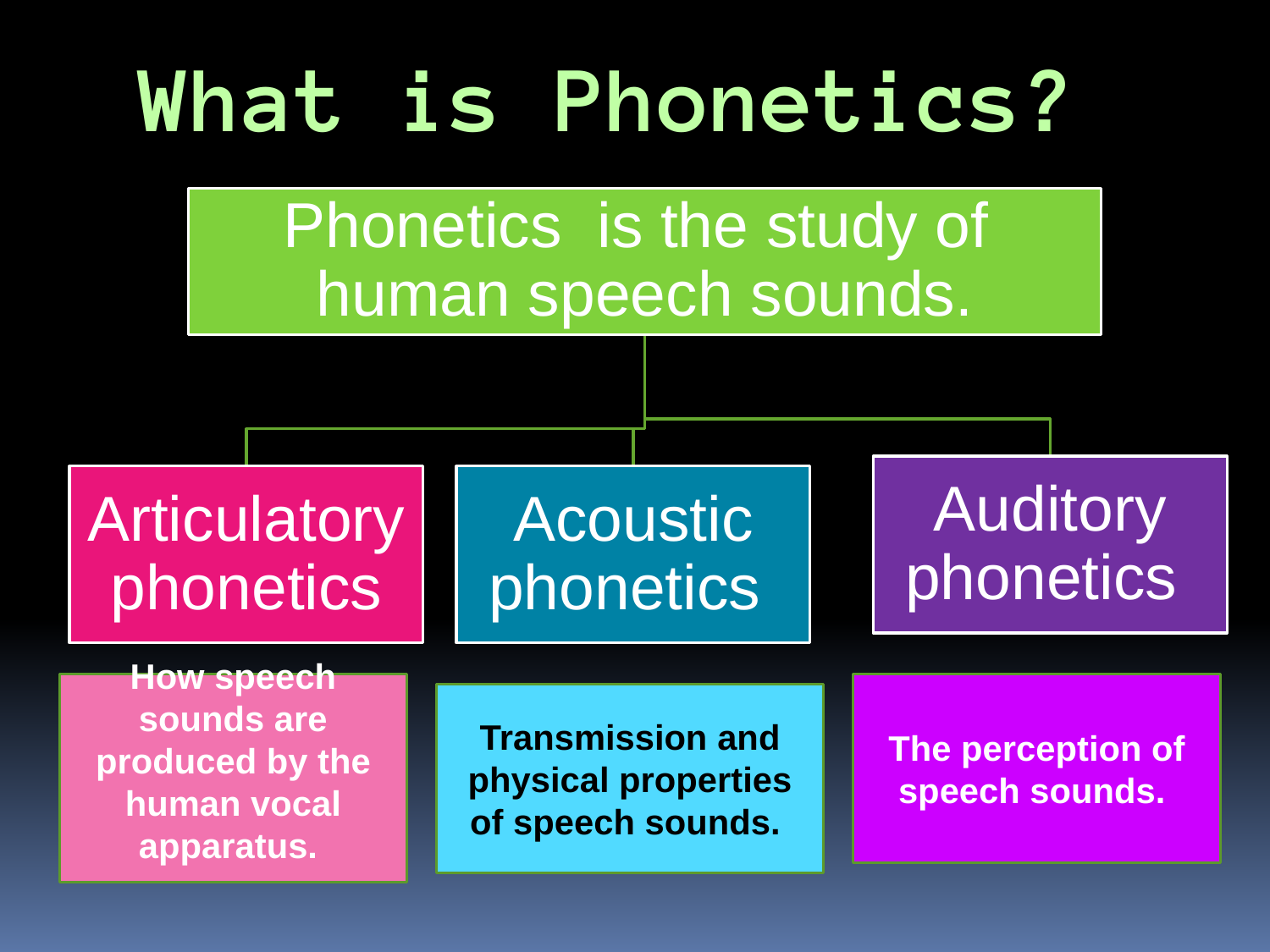

What is Phonetics?
Phonetics  is the study of  human speech sounds.
Articulatory phonetics
Acoustic phonetics
Auditory phonetics
How speech sounds are produced by the human vocal apparatus.

The perception of speech sounds.
Transmission and physical properties of speech sounds.